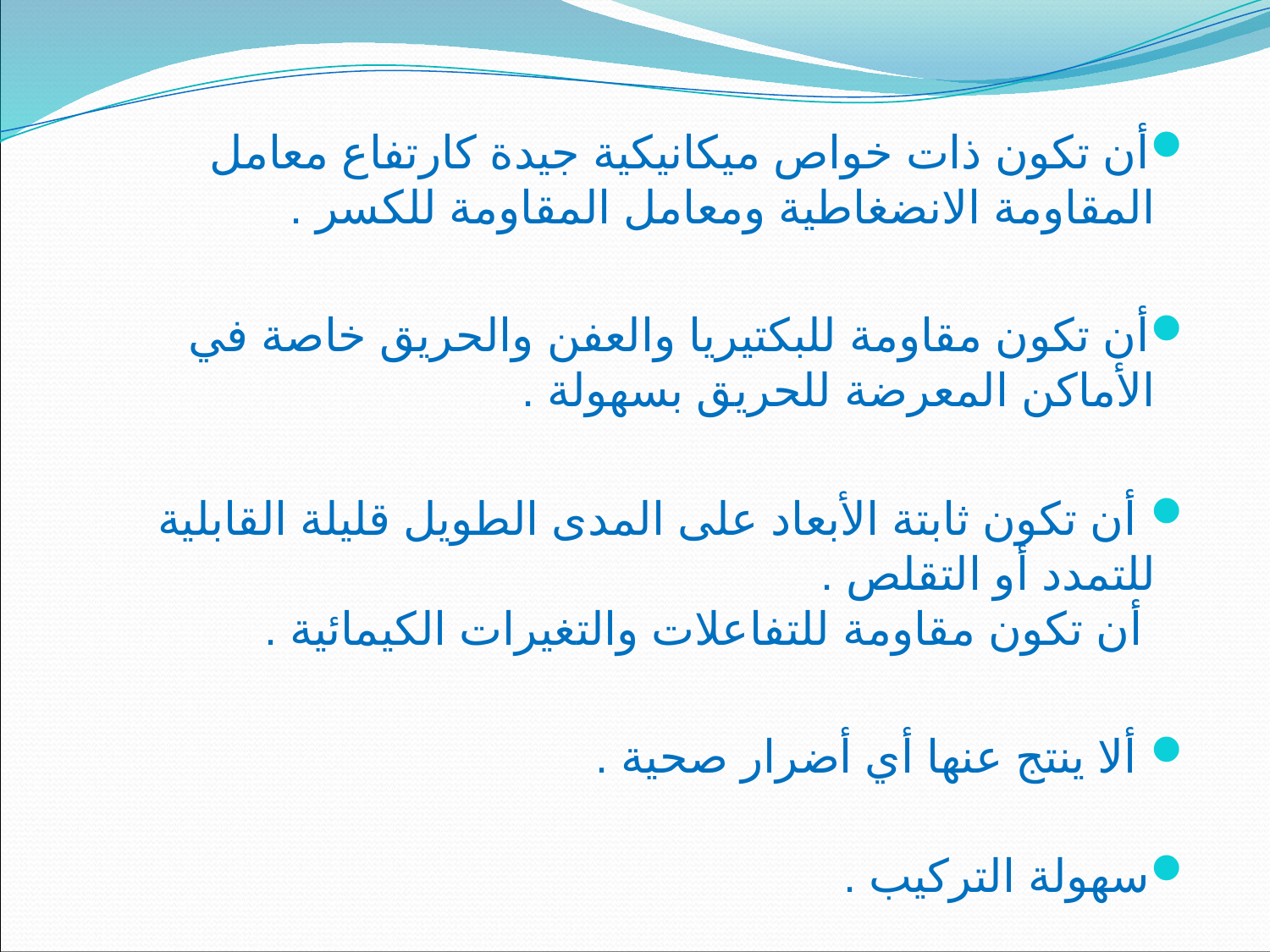

أن تكون ذات خواص ميكانيكية جيدة كارتفاع معامل المقاومة الانضغاطية ومعامل المقاومة للكسر .

أن تكون مقاومة للبكتيريا والعفن والحريق خاصة في الأماكن المعرضة للحريق بسهولة .

 أن تكون ثابتة الأبعاد على المدى الطويل قليلة القابلية للتمدد أو التقلص .
 أن تكون مقاومة للتفاعلات والتغيرات الكيمائية .

 ألا ينتج عنها أي أضرار صحية .
سهولة التركيب .